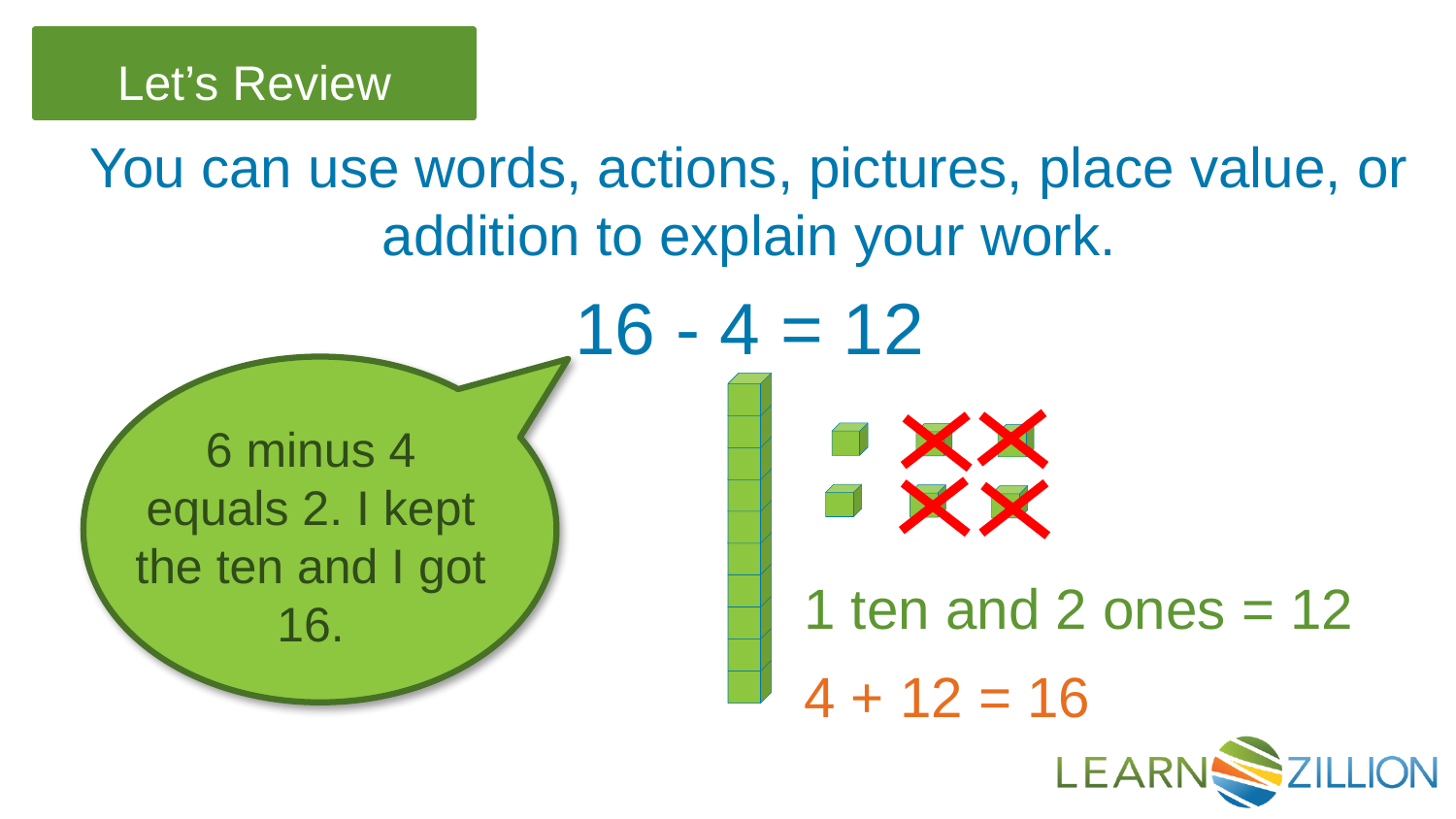

You can use words, actions, pictures, place value, or addition to explain your work.
16 - 4 = 12

6 minus 4 equals 2. I kept the ten and I got 16.
1 ten and 2 ones = 12
4 + 12 = 16